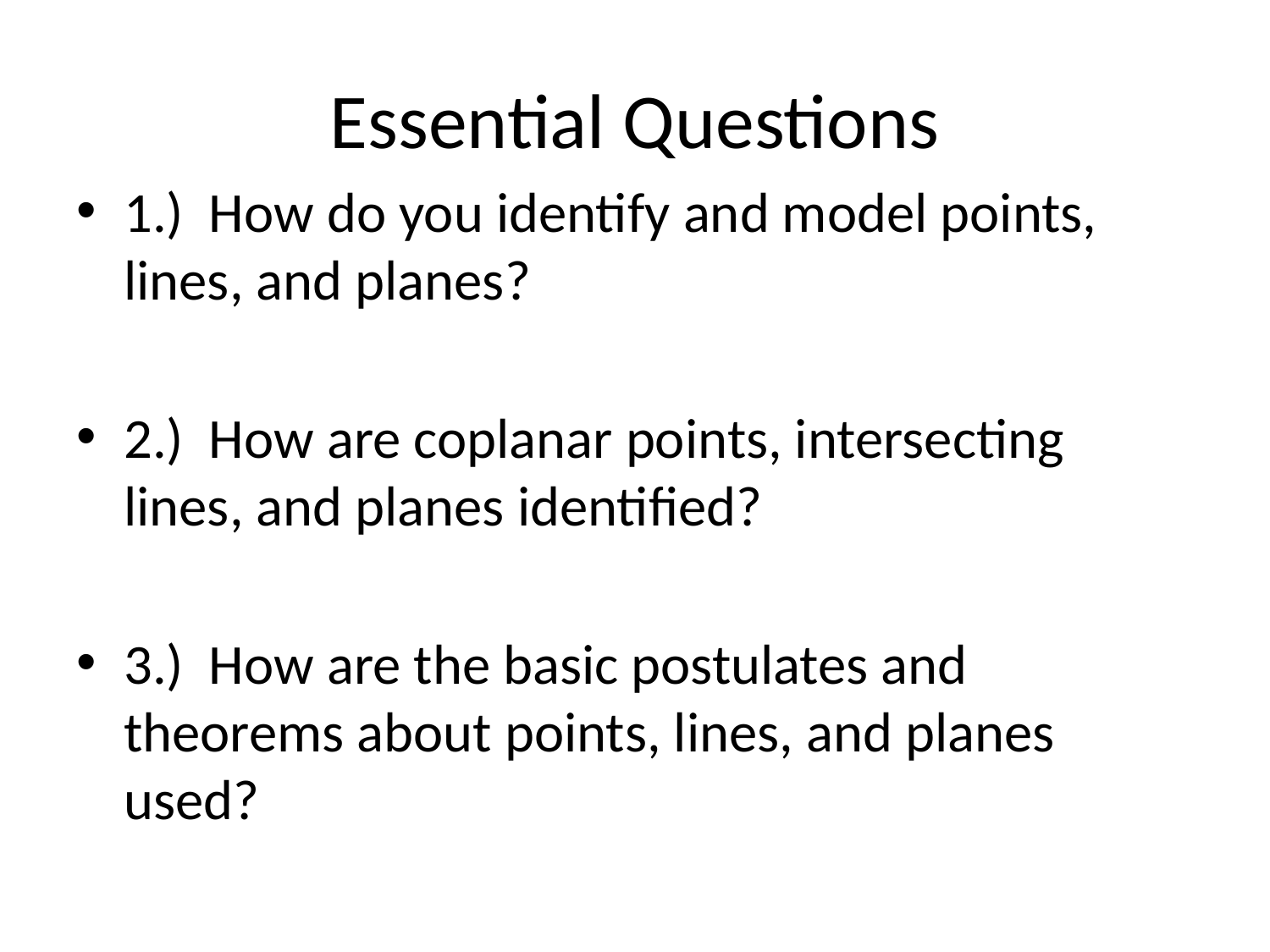

# Essential Questions
1.)  How do you identify and model points, lines, and planes?

2.)  How are coplanar points, intersecting lines, and planes identified?

3.)  How are the basic postulates and theorems about points, lines, and planes used?